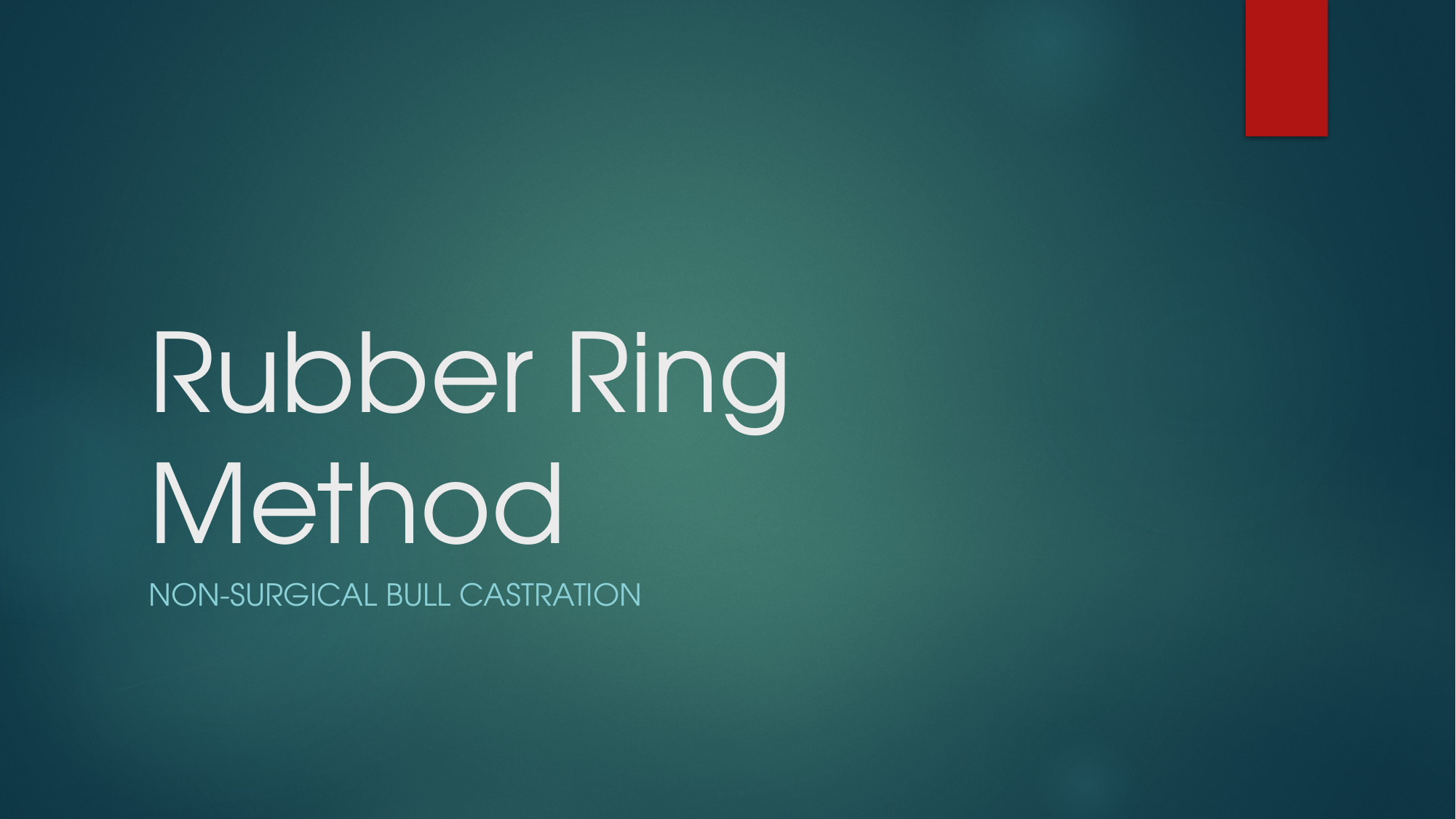

# Rubber Ring Method
Non-Surgical Bull castration